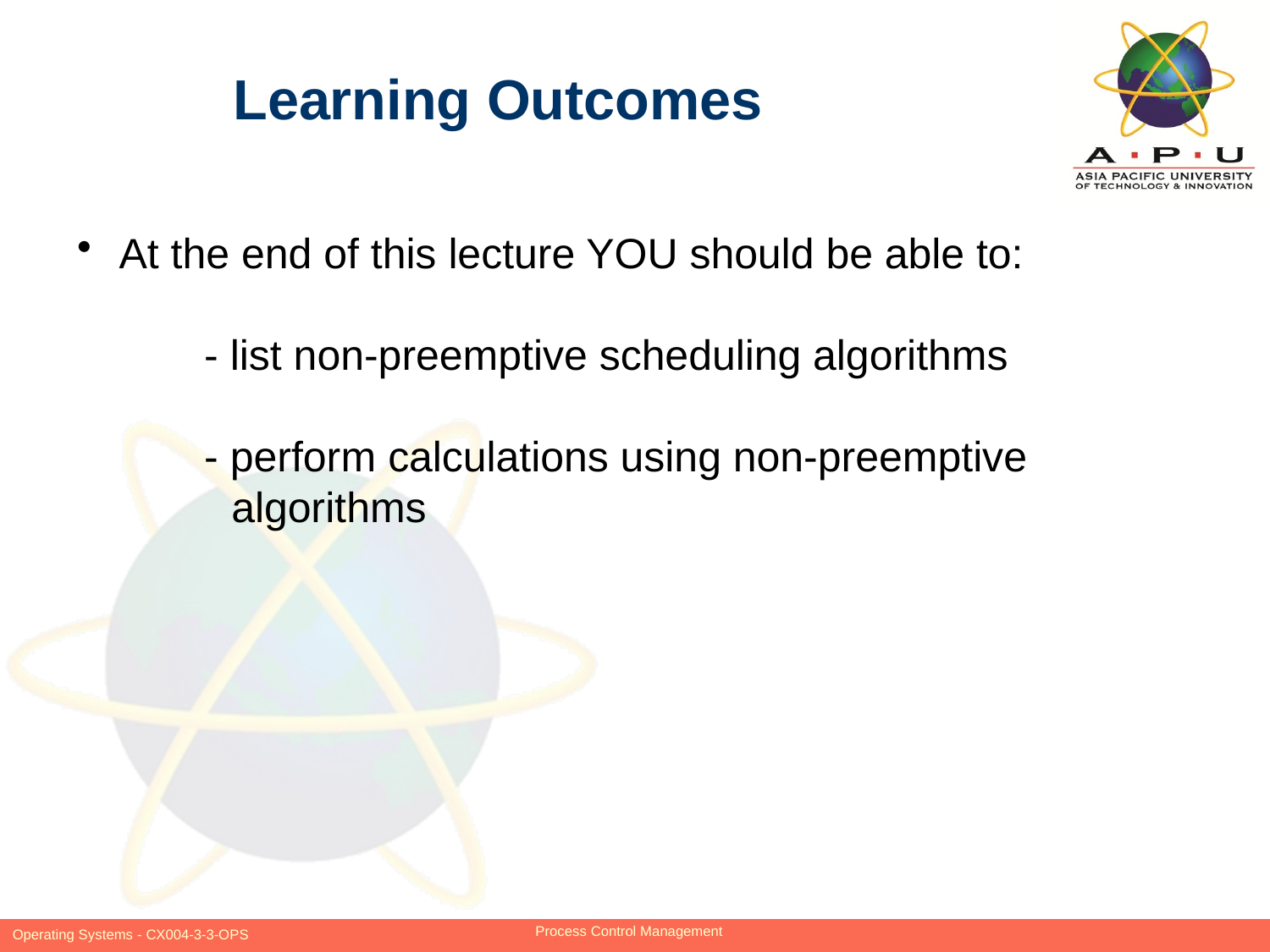

Learning Outcomes
 At the end of this lecture YOU should be able to:

	- list non-preemptive scheduling algorithms

	- perform calculations using non-preemptive
             algorithms

Slide 3 of 18